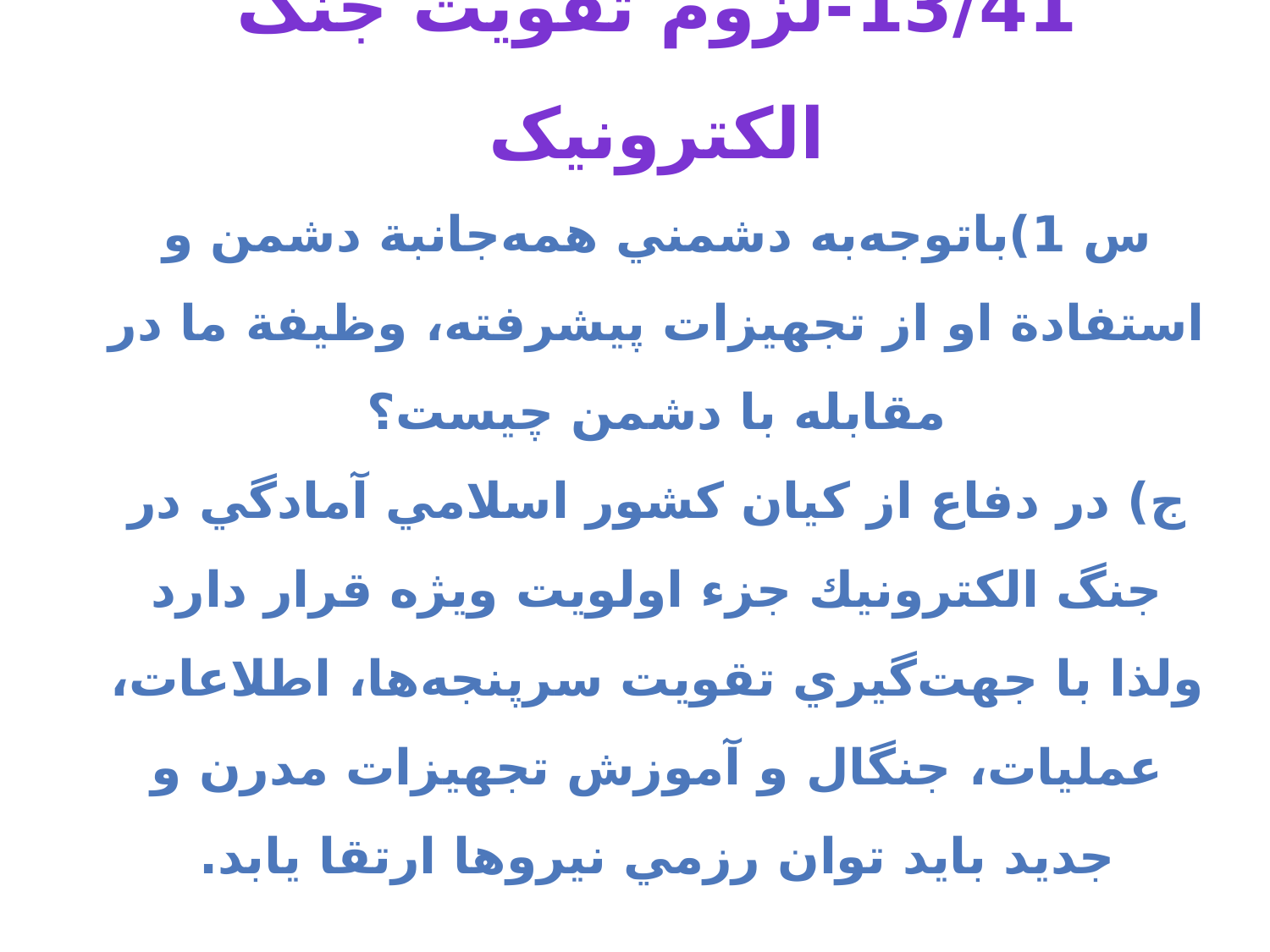

# 13/41-لزوم تقویت جنگ الکترونیک س 1)باتوجه‌به دشمني همه‌جانبة دشمن و استفادة او از تجهيزات پيشرفته، وظيفة ما در مقابله با دشمن چيست؟ ج) در دفاع از كيان كشور اسلامي آمادگي در جنگ الكترونيك جزء اولويت ويژه قرار دارد ولذا با جهت‌گيري تقويت سرپنجه‌ها، اطلاعات، عمليات، جنگال و آموزش تجهيزات مدرن و جديد بايد توان رزمي نيروها ارتقا يابد.